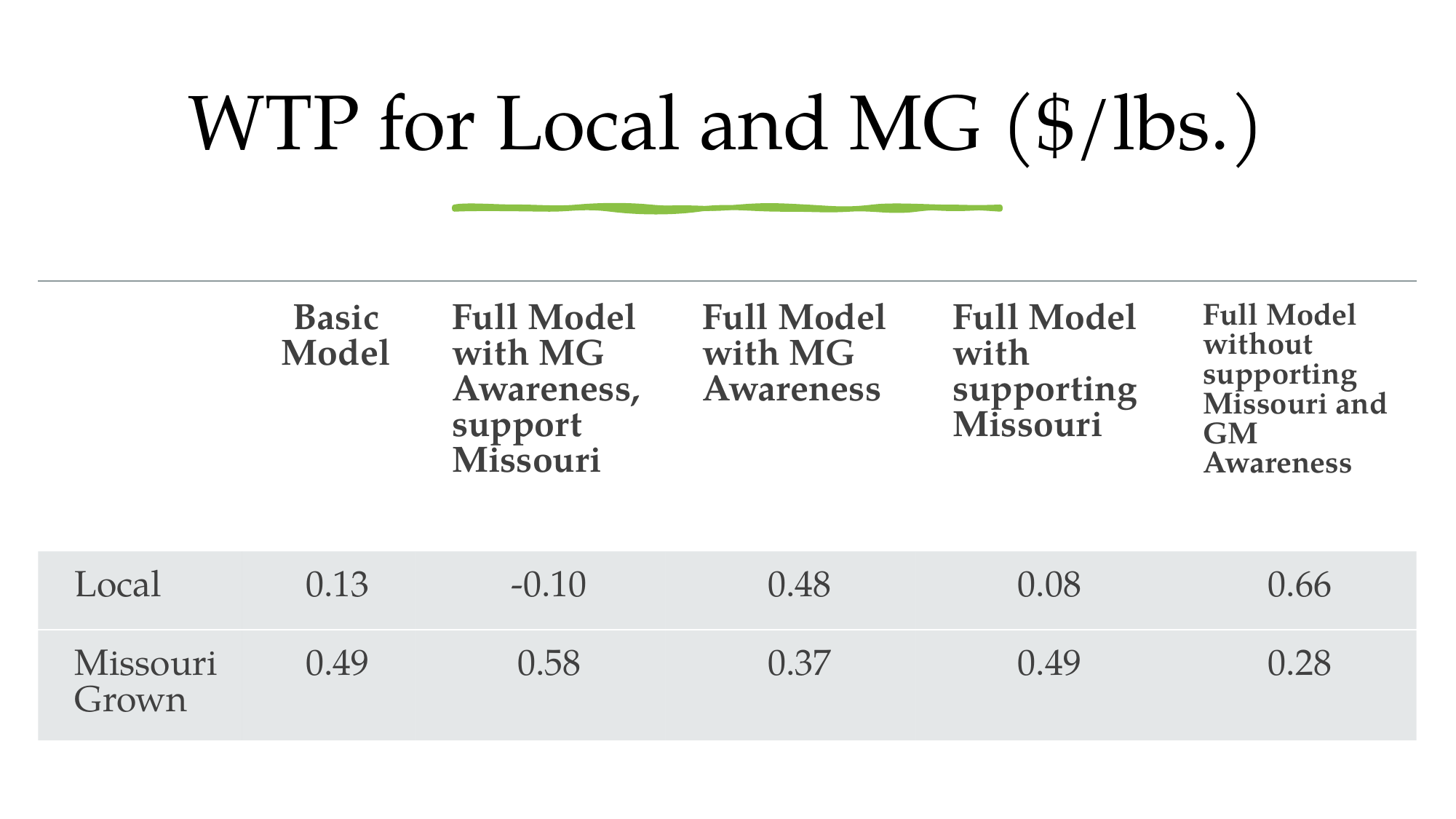

# WTP for Local and MG ($/lbs.)

|  | Basic Model | Full Model with MG Awareness, support Missouri | Full Model with MG Awareness | Full Model with supporting Missouri | Full Model without supporting Missouri and GM Awareness |
| --- | --- | --- | --- | --- | --- |
| Local | 0.13 | -0.10 | 0.48 | 0.08 | 0.66 |
| Missouri Grown | 0.49 | 0.58 | 0.37 | 0.49 | 0.28 |